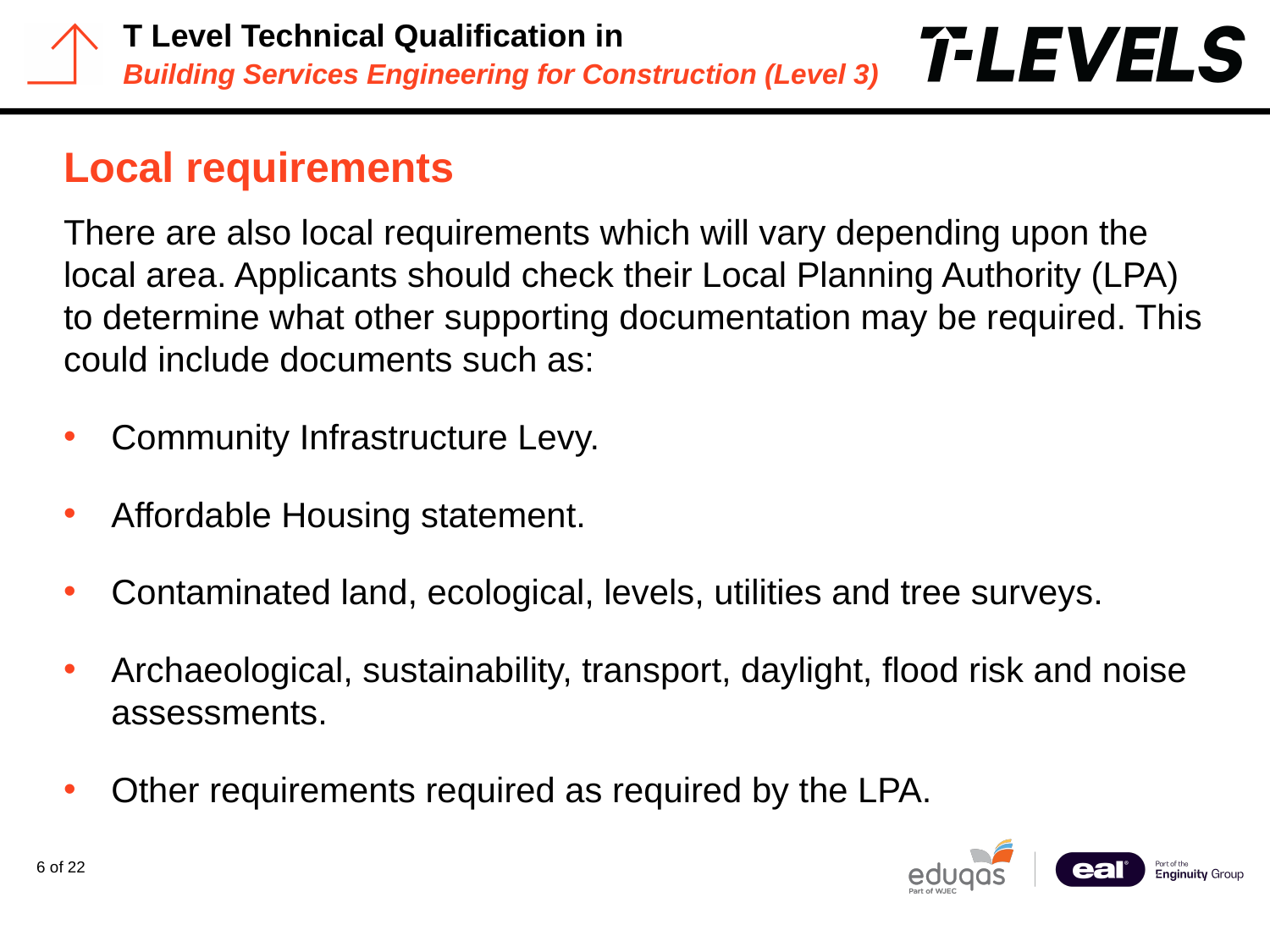

# Local requirements
There are also local requirements which will vary depending upon the local area. Applicants should check their Local Planning Authority (LPA) to determine what other supporting documentation may be required. This could include documents such as:
Community Infrastructure Levy.
Affordable Housing statement.
Contaminated land, ecological, levels, utilities and tree surveys.
Archaeological, sustainability, transport, daylight, flood risk and noise assessments.
Other requirements required as required by the LPA.